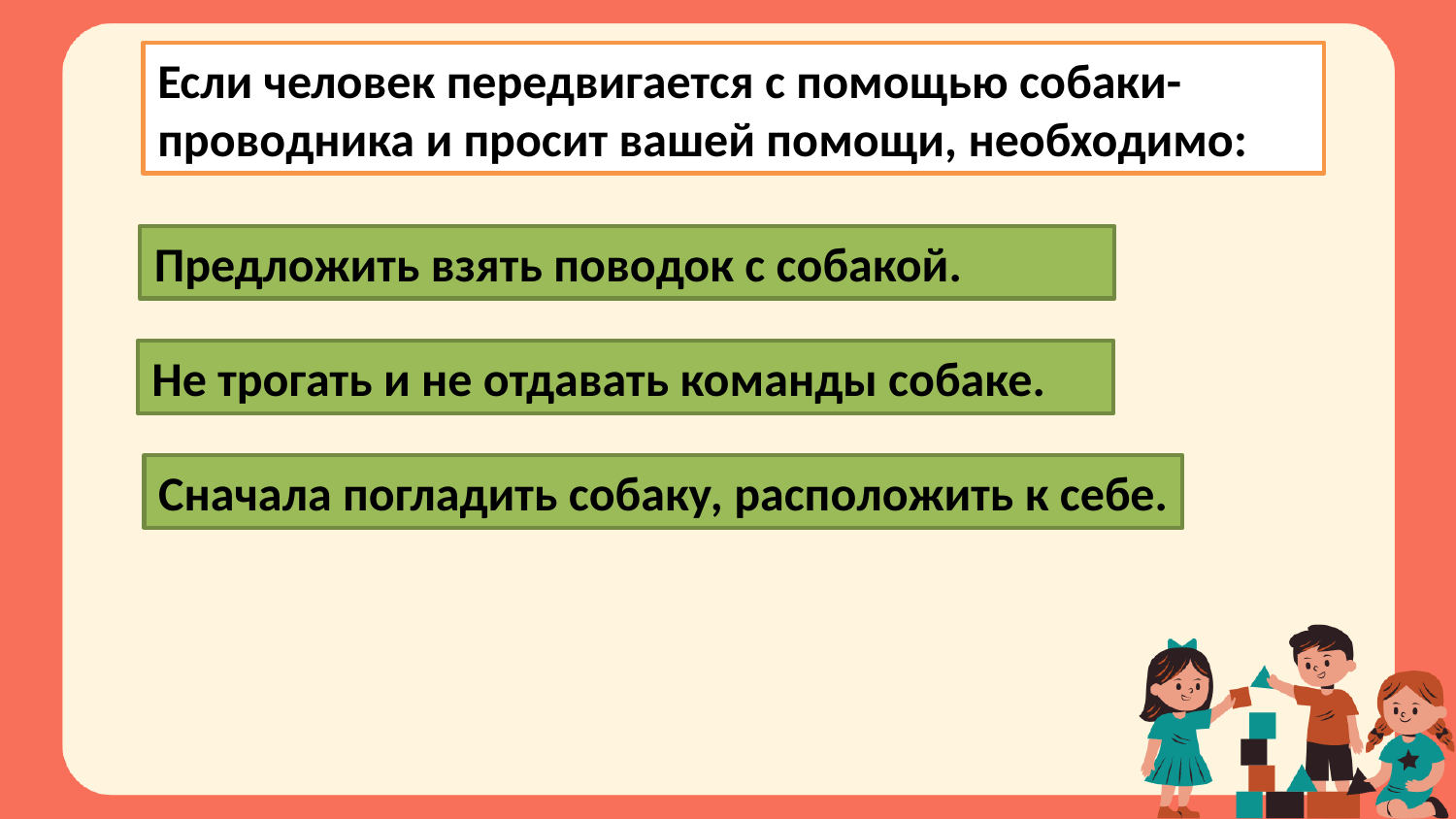

Если человек передвигается с помощью собаки-проводника и просит вашей помощи, необходимо:
Предложить взять поводок с собакой.
Не трогать и не отдавать команды собаке.
Сначала погладить собаку, расположить к себе.